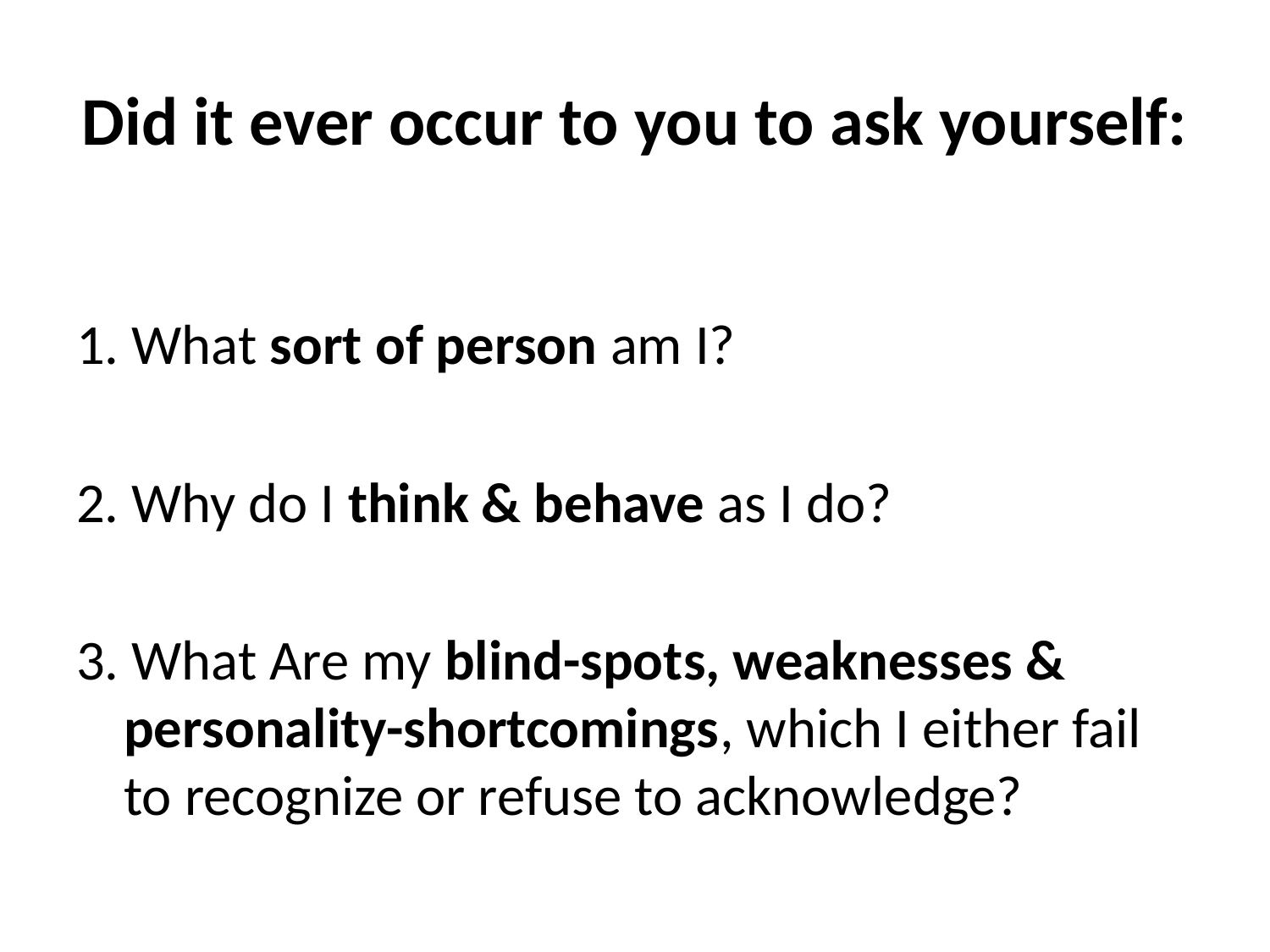

# Did it ever occur to you to ask yourself:

1. What sort of person am I?

2. Why do I think & behave as I do?

3. What Are my blind-spots, weaknesses & personality-shortcomings, which I either fail to recognize or refuse to acknowledge?